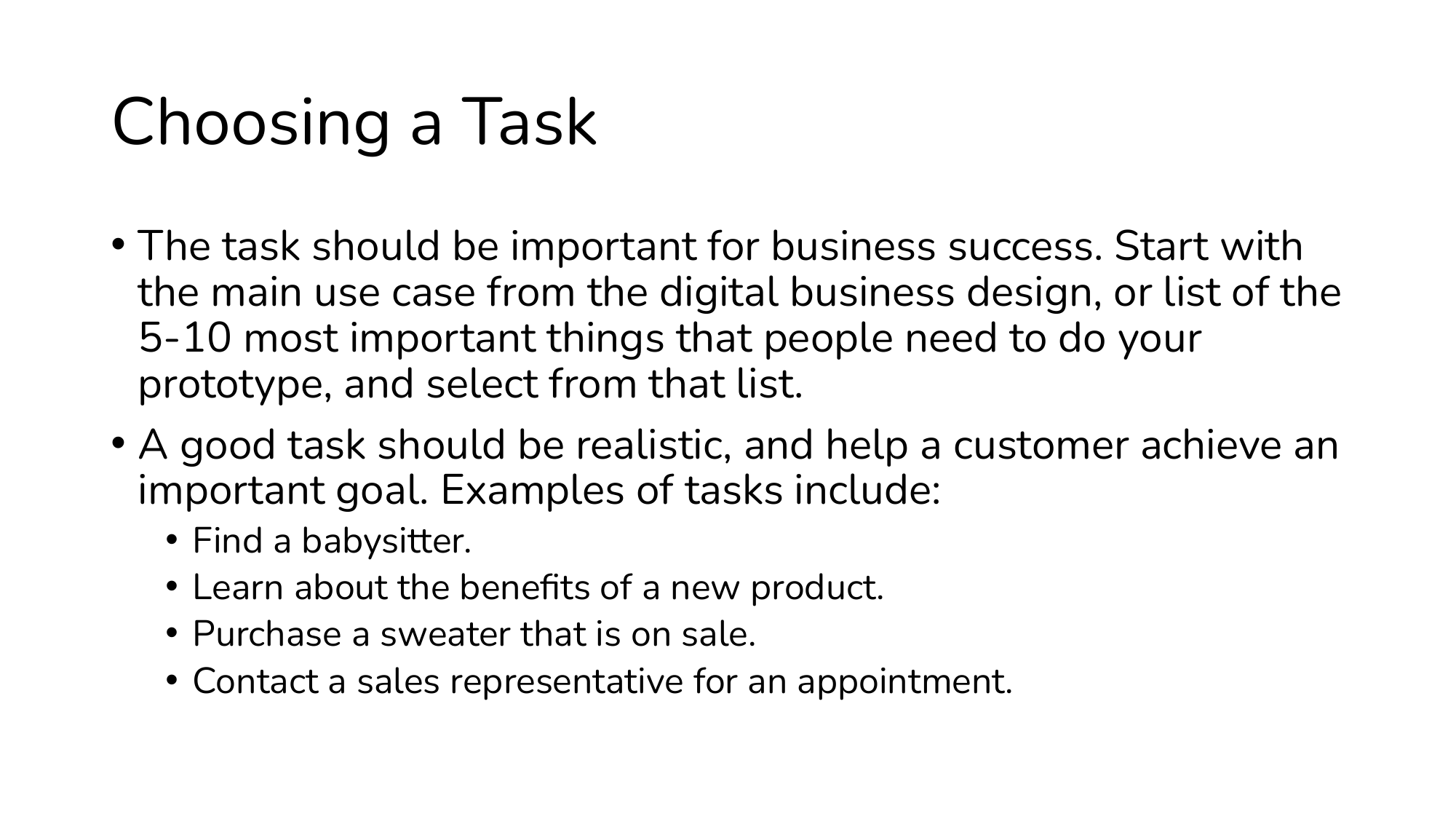

# Choosing a Task
The task should be important for business success. Start with the main use case from the digital business design, or list of the 5-10 most important things that people need to do your prototype, and select from that list.
A good task should be realistic, and help a customer achieve an important goal. Examples of tasks include:
Find a babysitter.
Learn about the benefits of a new product.
Purchase a sweater that is on sale.
Contact a sales representative for an appointment.